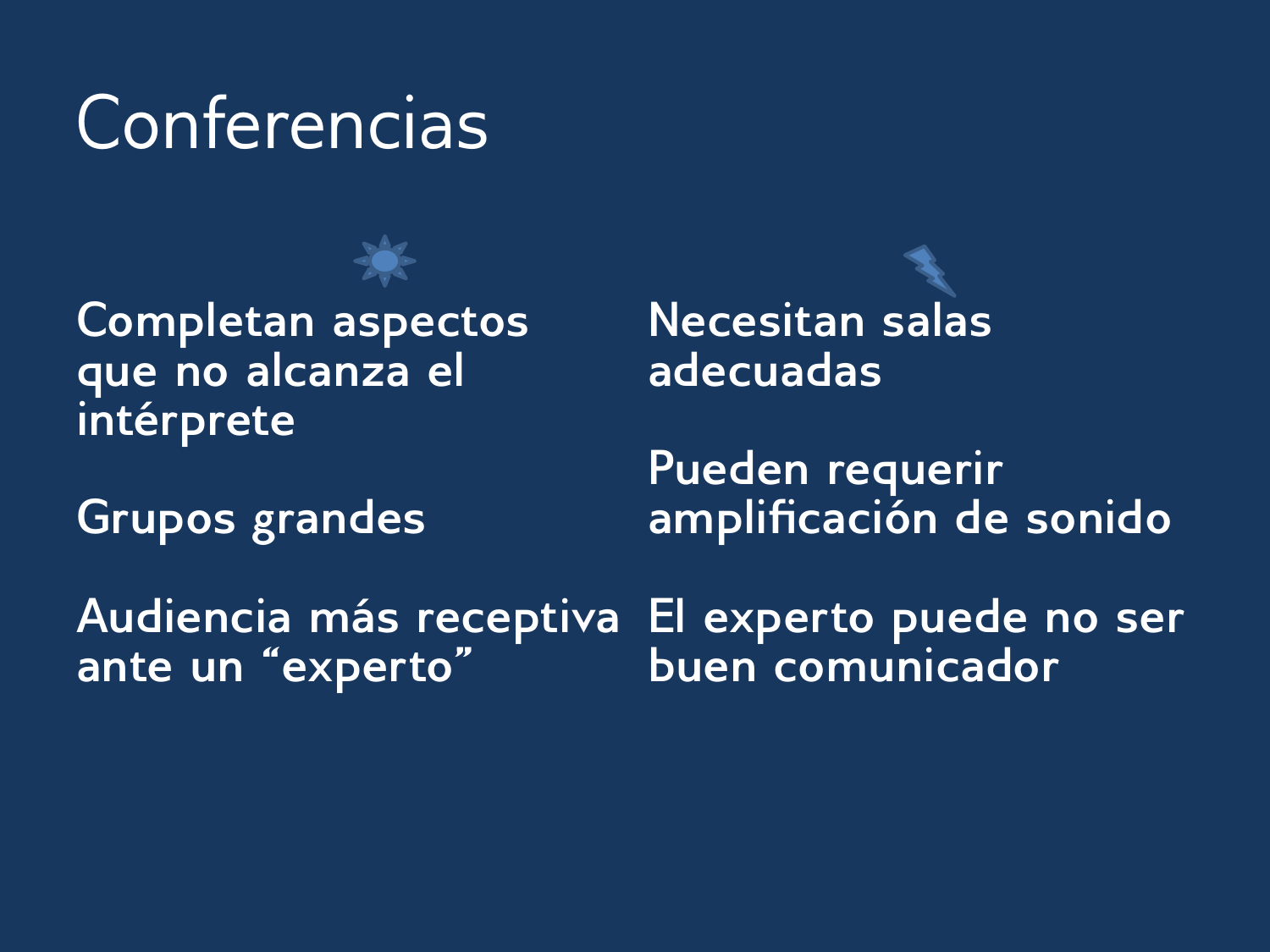

Conferencias
| Completan aspectos que no alcanza el intérprete Grupos grandes Audiencia más receptiva ante un “experto” | Necesitan salas adecuadas Pueden requerir amplificación de sonido El experto puede no ser buen comunicador |
| --- | --- |